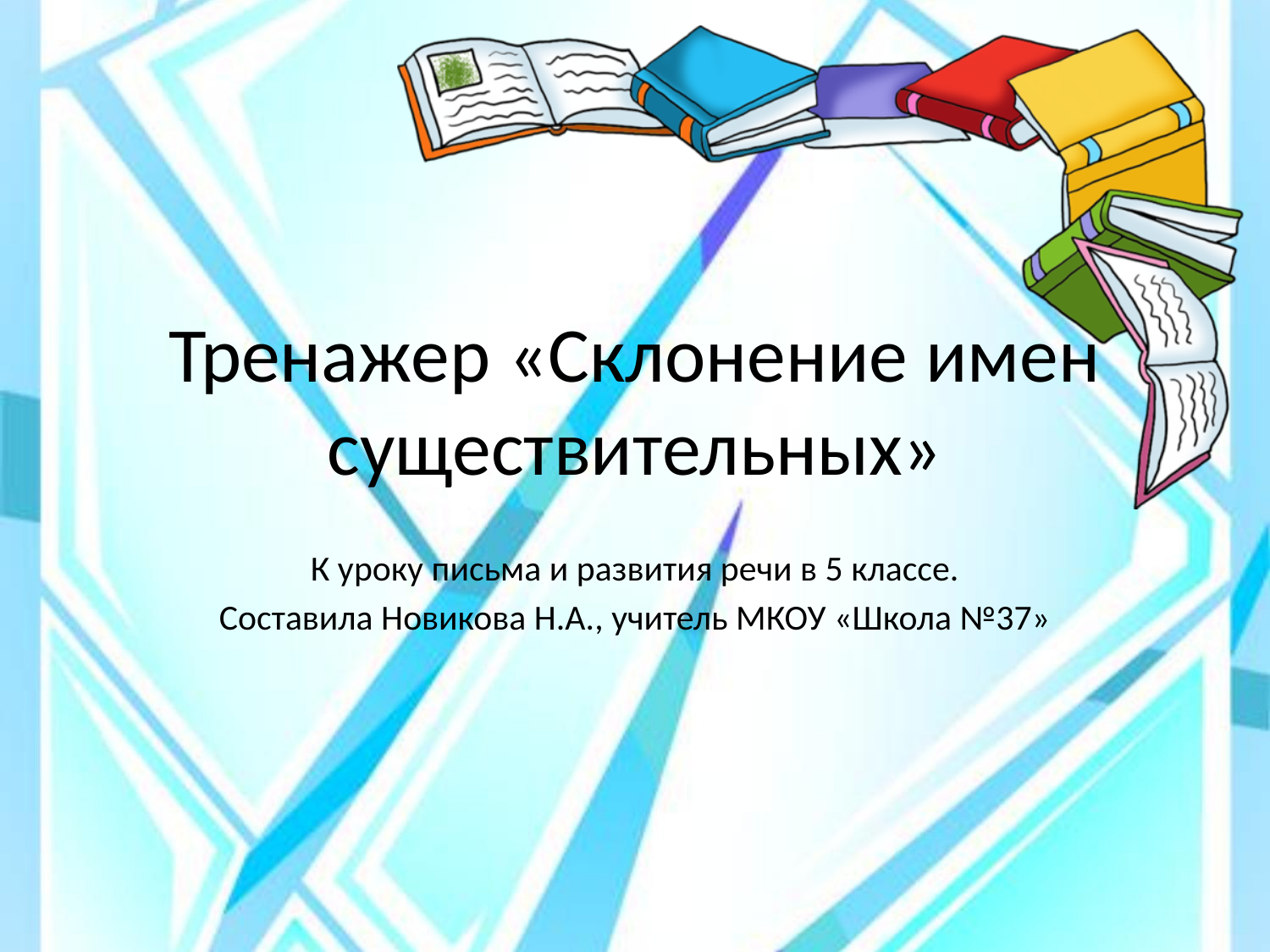

# Тренажер «Склонение имен существительных»
К уроку письма и развития речи в 5 классе.
Составила Новикова Н.А., учитель МКОУ «Школа №37»